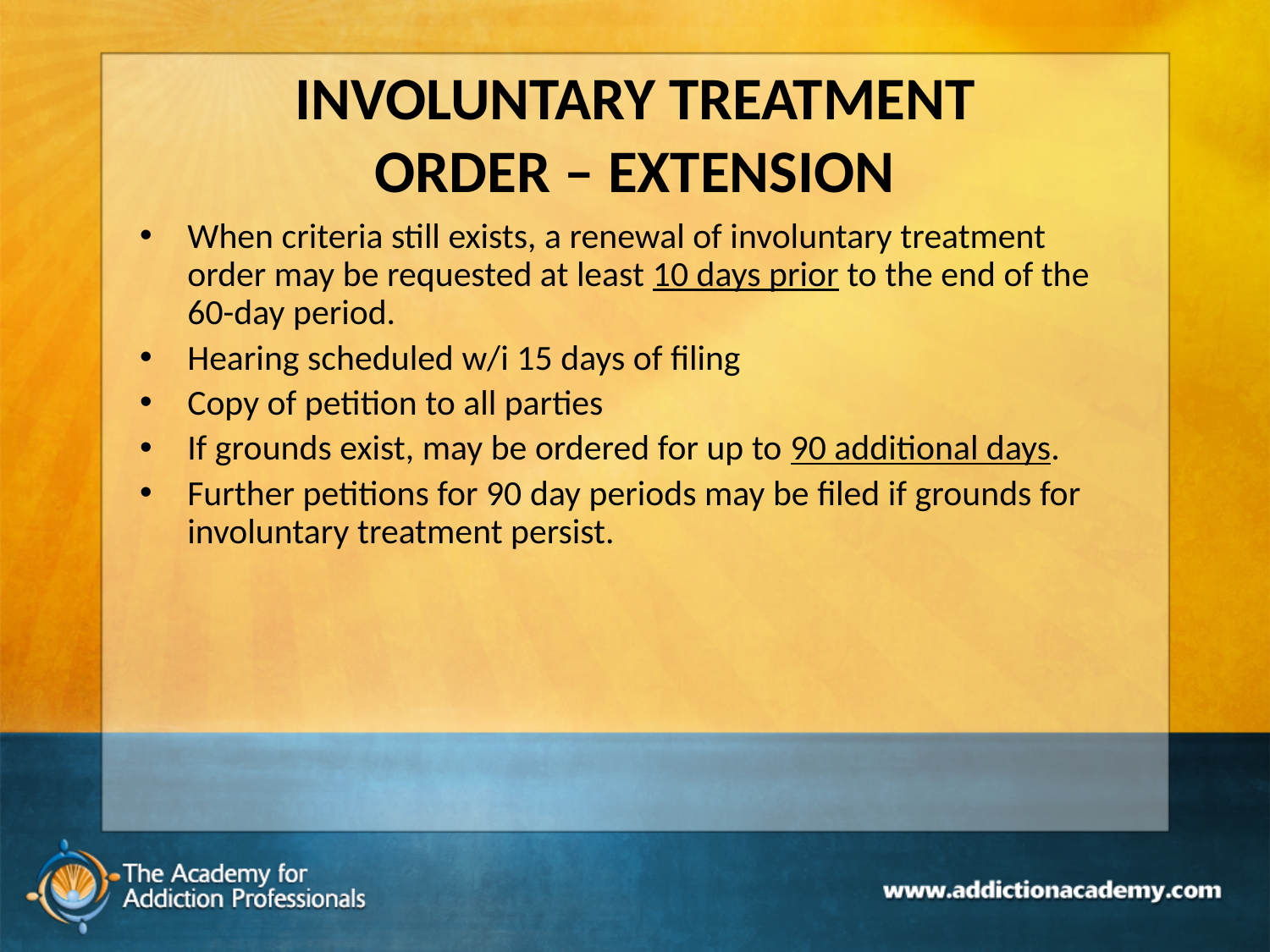

# INVOLUNTARY TREATMENT ORDER – EXTENSION
When criteria still exists, a renewal of involuntary treatment order may be requested at least 10 days prior to the end of the 60-day period.
Hearing scheduled w/i 15 days of filing
Copy of petition to all parties
If grounds exist, may be ordered for up to 90 additional days.
Further petitions for 90 day periods may be filed if grounds for involuntary treatment persist.
151